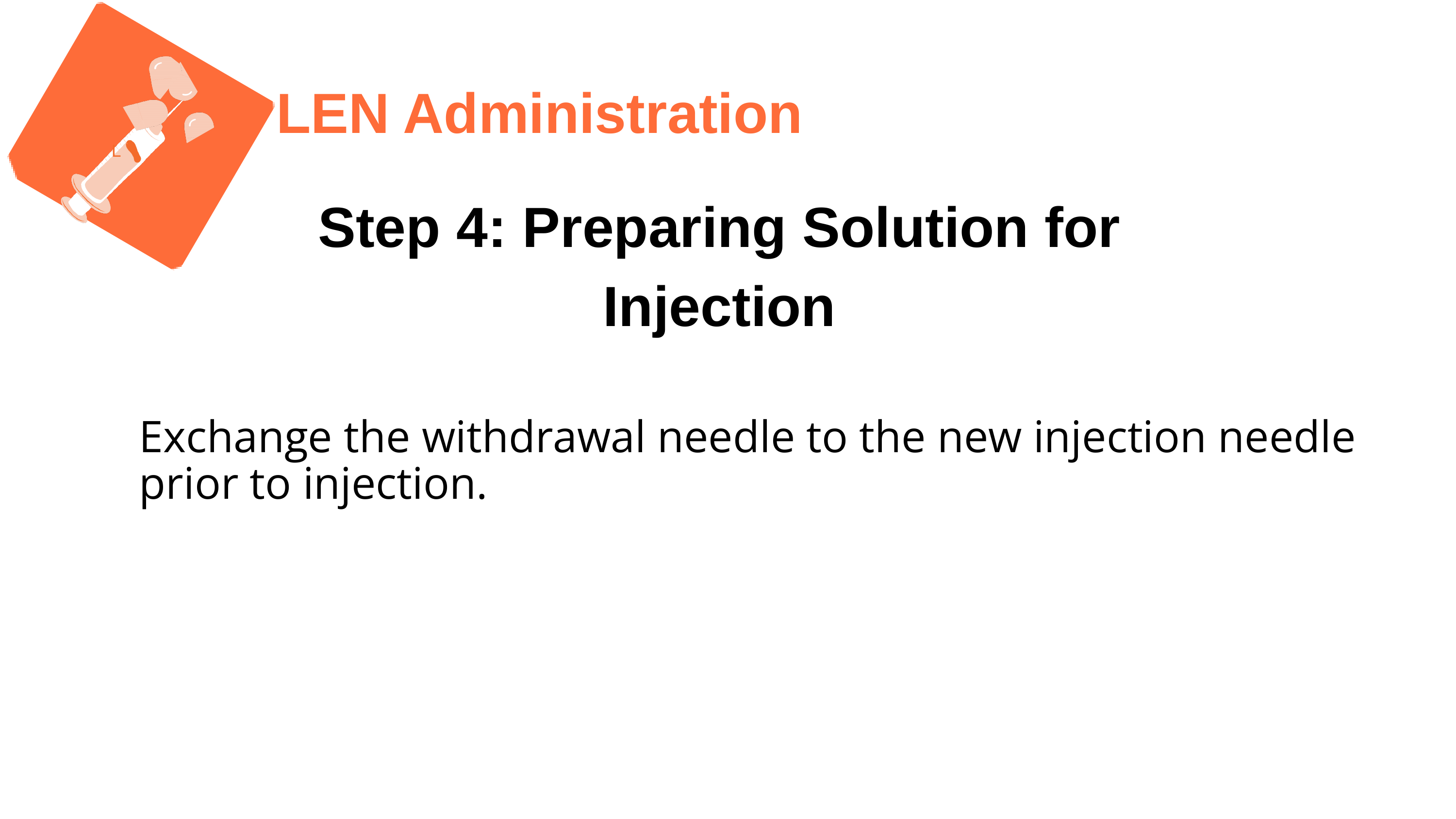

L
LEN Administration
Step 4: Preparing Solution for Injection
Exchange the withdrawal needle to the new injection needle prior to injection.